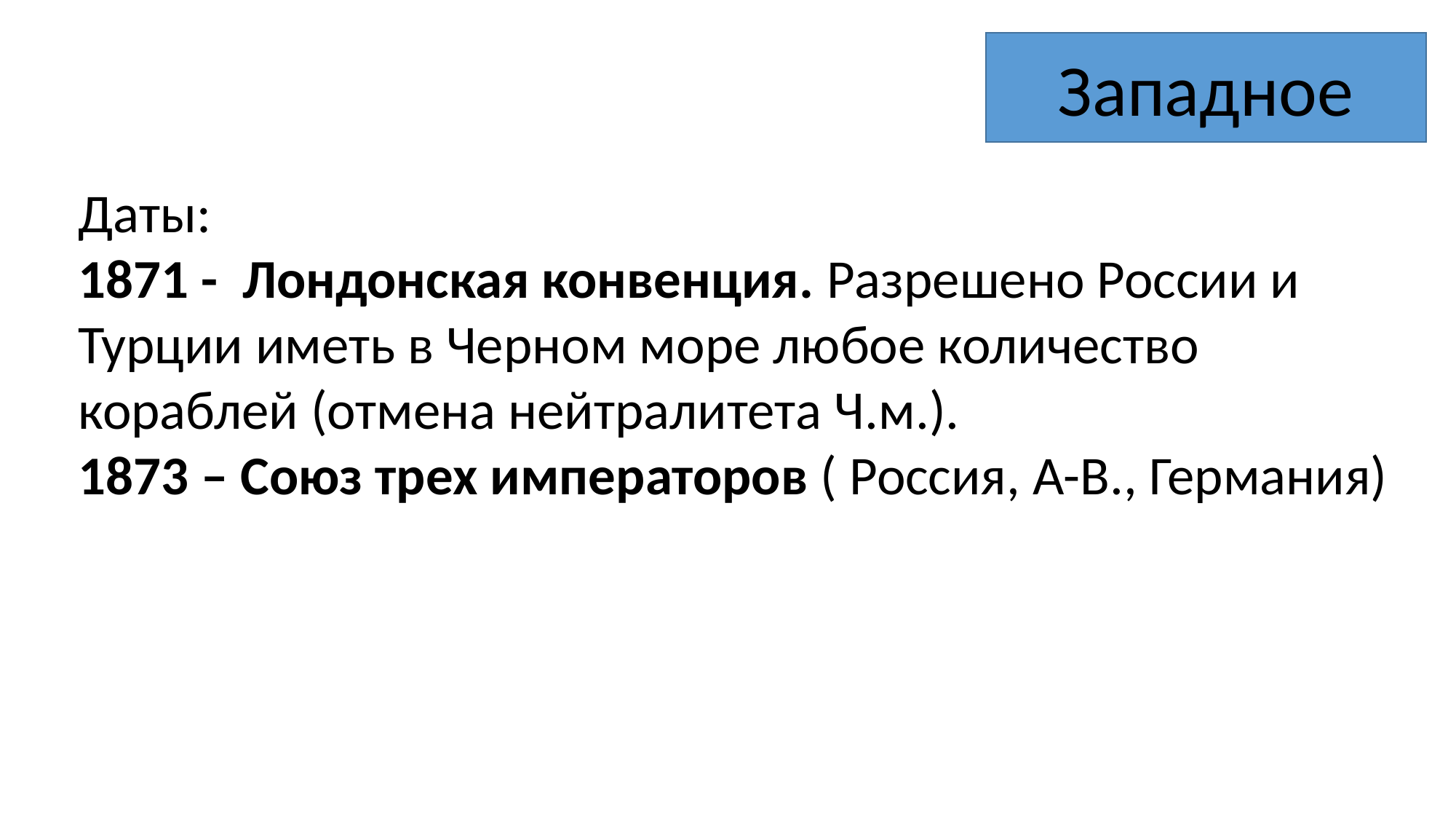

Западное
Даты:
1871 -  Лондонская конвенция. Разрешено России и Турции иметь в Черном море любое количество кораблей (отмена нейтралитета Ч.м.).
1873 – Союз трех императоров ( Россия, А-В., Германия)